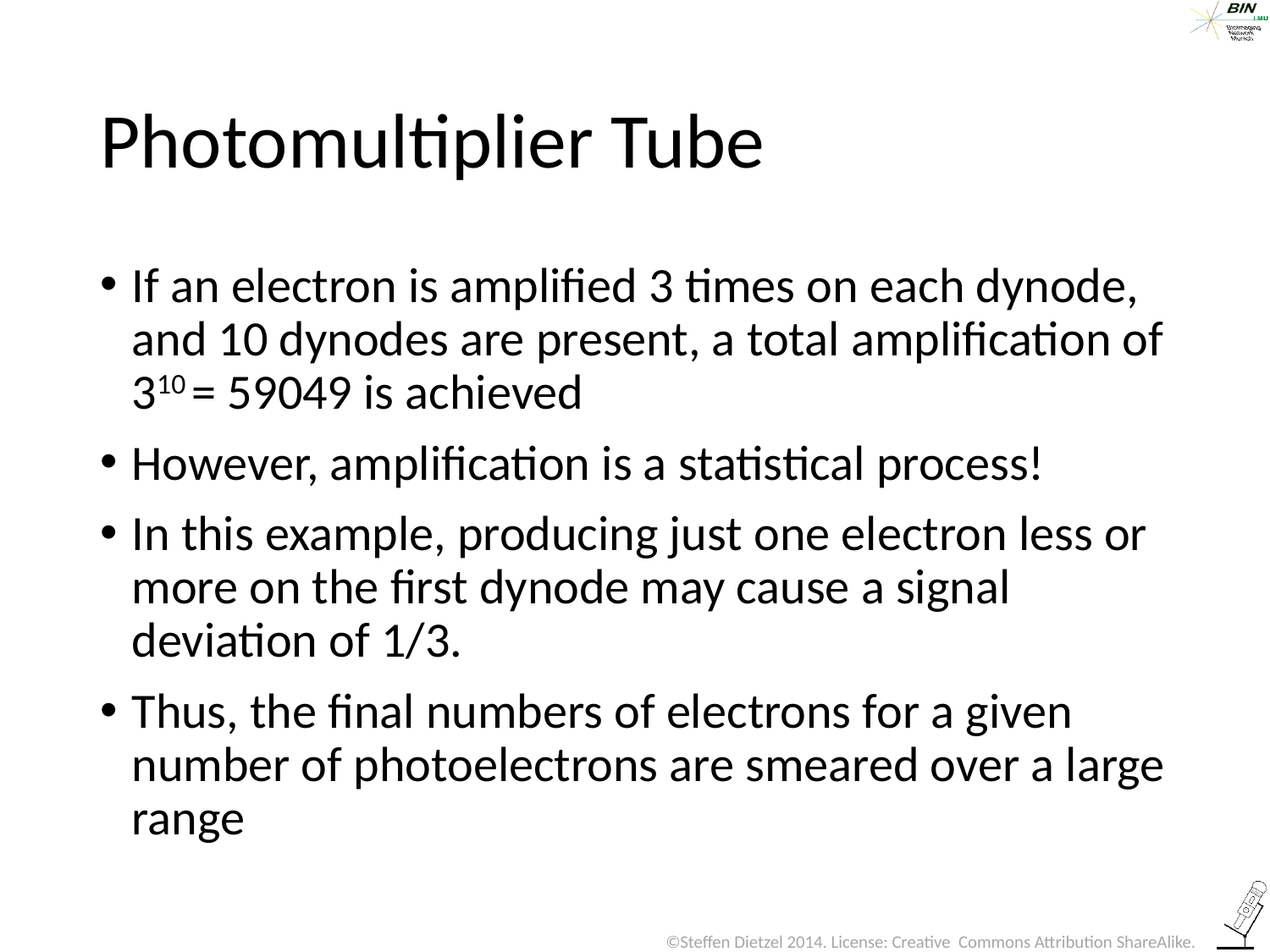

# Photomultiplier Tube
If an electron is amplified 3 times on each dynode, and 10 dynodes are present, a total amplification of 310 = 59049 is achieved
However, amplification is a statistical process!
In this example, producing just one electron less or more on the first dynode may cause a signal deviation of 1/3.
Thus, the final numbers of electrons for a given number of photoelectrons are smeared over a large range